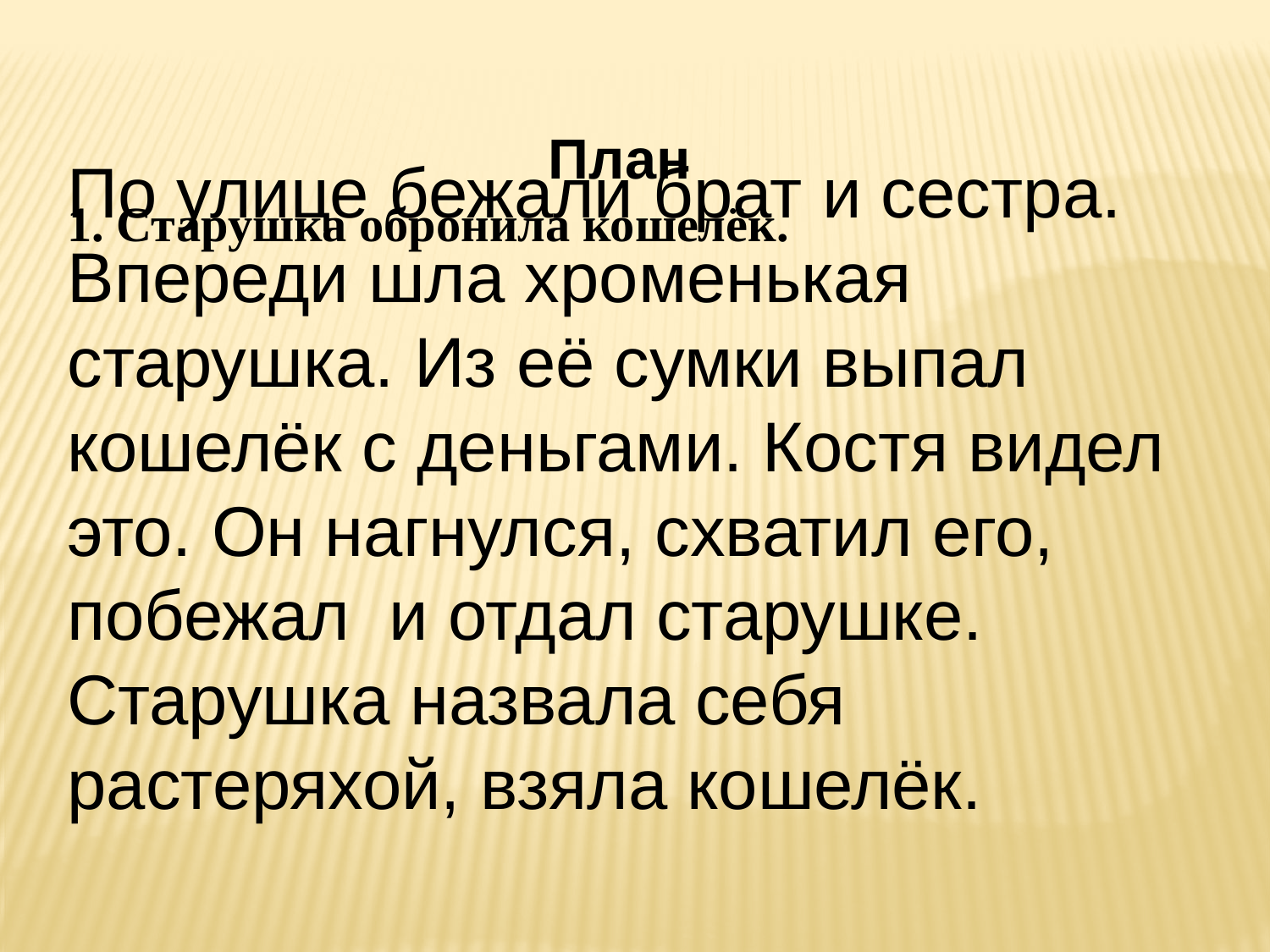

По улице бежали брат и сестра. Впереди шла хроменькая старушка. Из её сумки выпал кошелёк с деньгами. Костя видел это. Он нагнулся, схватил его, побежал  и отдал старушке. Старушка назвала себя растеряхой, взяла кошелёк.

План

1. Старушка обронила кошелёк.